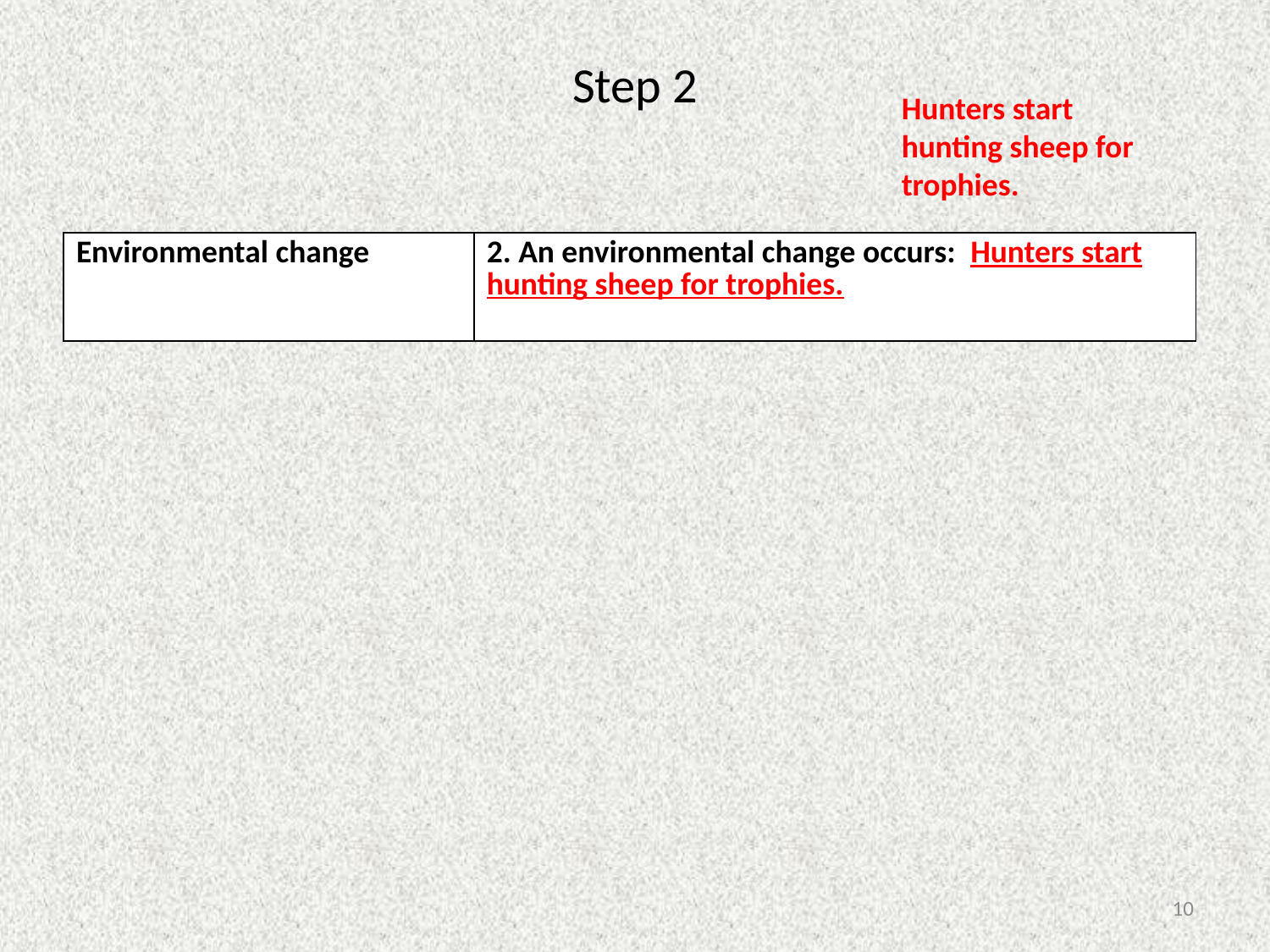

# Step 2
Hunters start hunting sheep for trophies.
| Environmental change | 2. An environmental change occurs: Hunters start hunting sheep for trophies. |
| --- | --- |
10